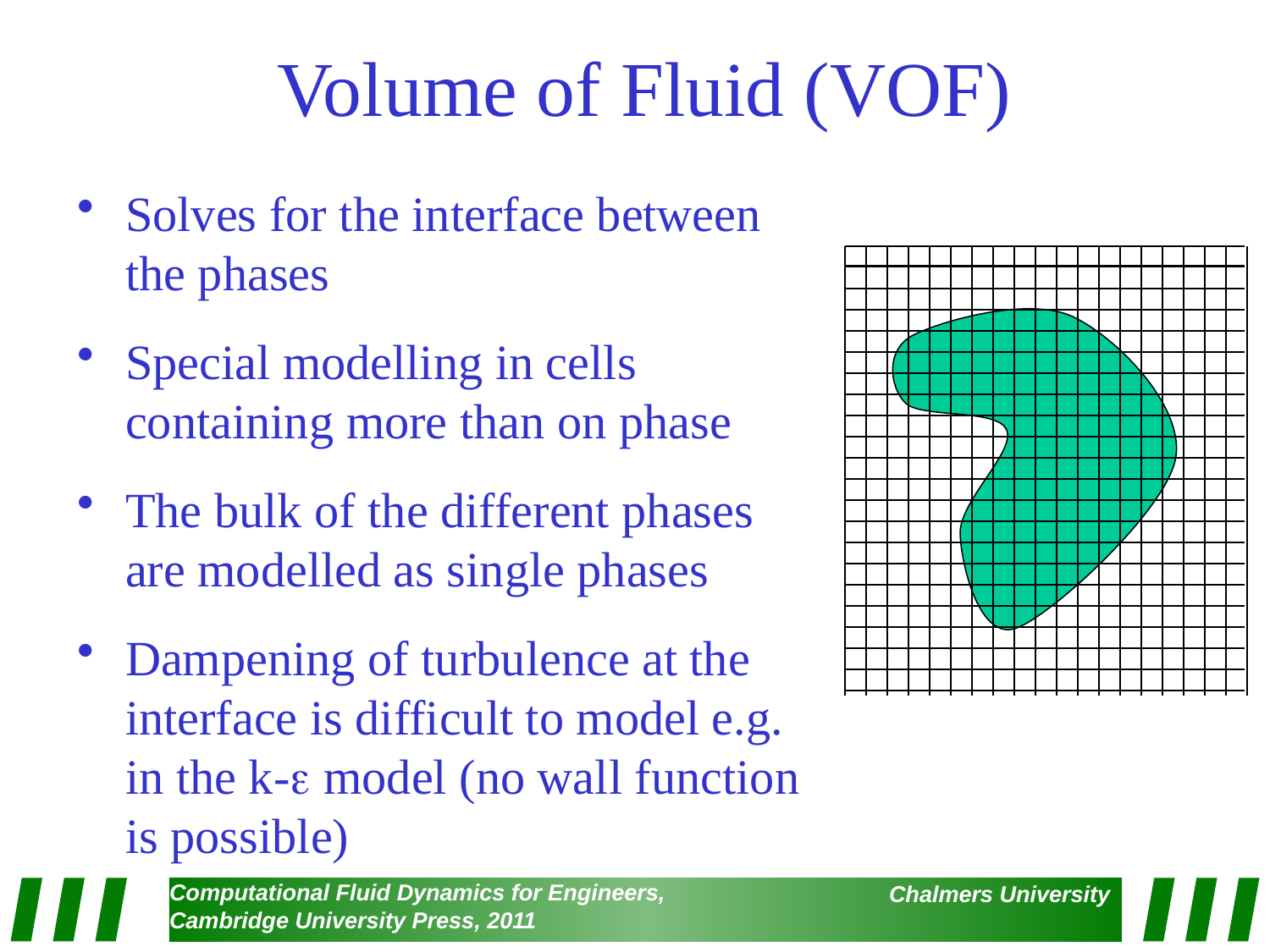

# Volume of Fluid (VOF)
Solves for the interface between the phases

Special modelling in cells containing more than on phase

The bulk of the different phases are modelled as single phases

Dampening of turbulence at the interface is difficult to model e.g. in the k-ε model (no wall function is possible)